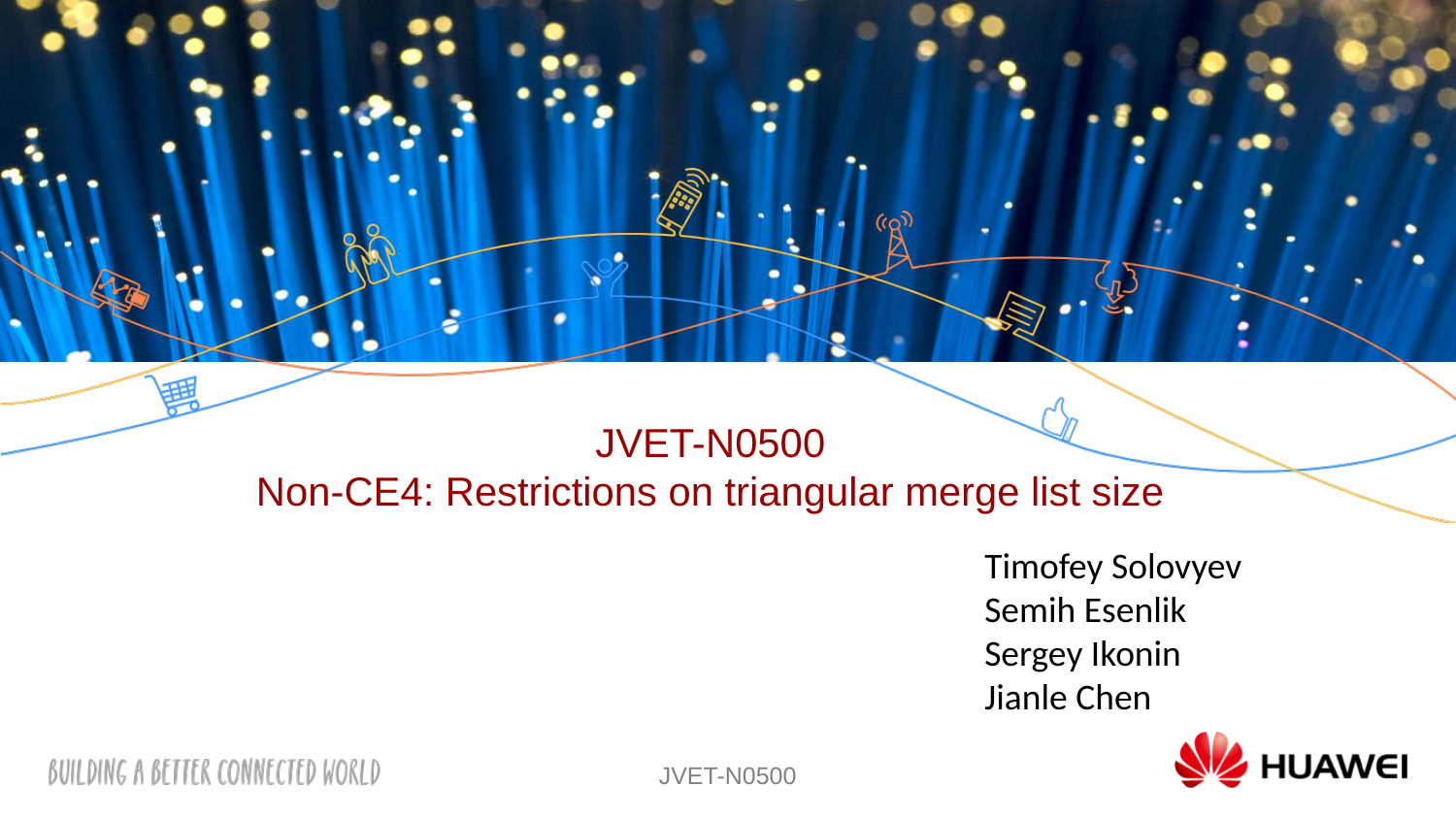

# JVET-N0500 Non-CE4: Restrictions on triangular merge list size
Timofey Solovyev
Semih Esenlik
Sergey Ikonin
Jianle Chen